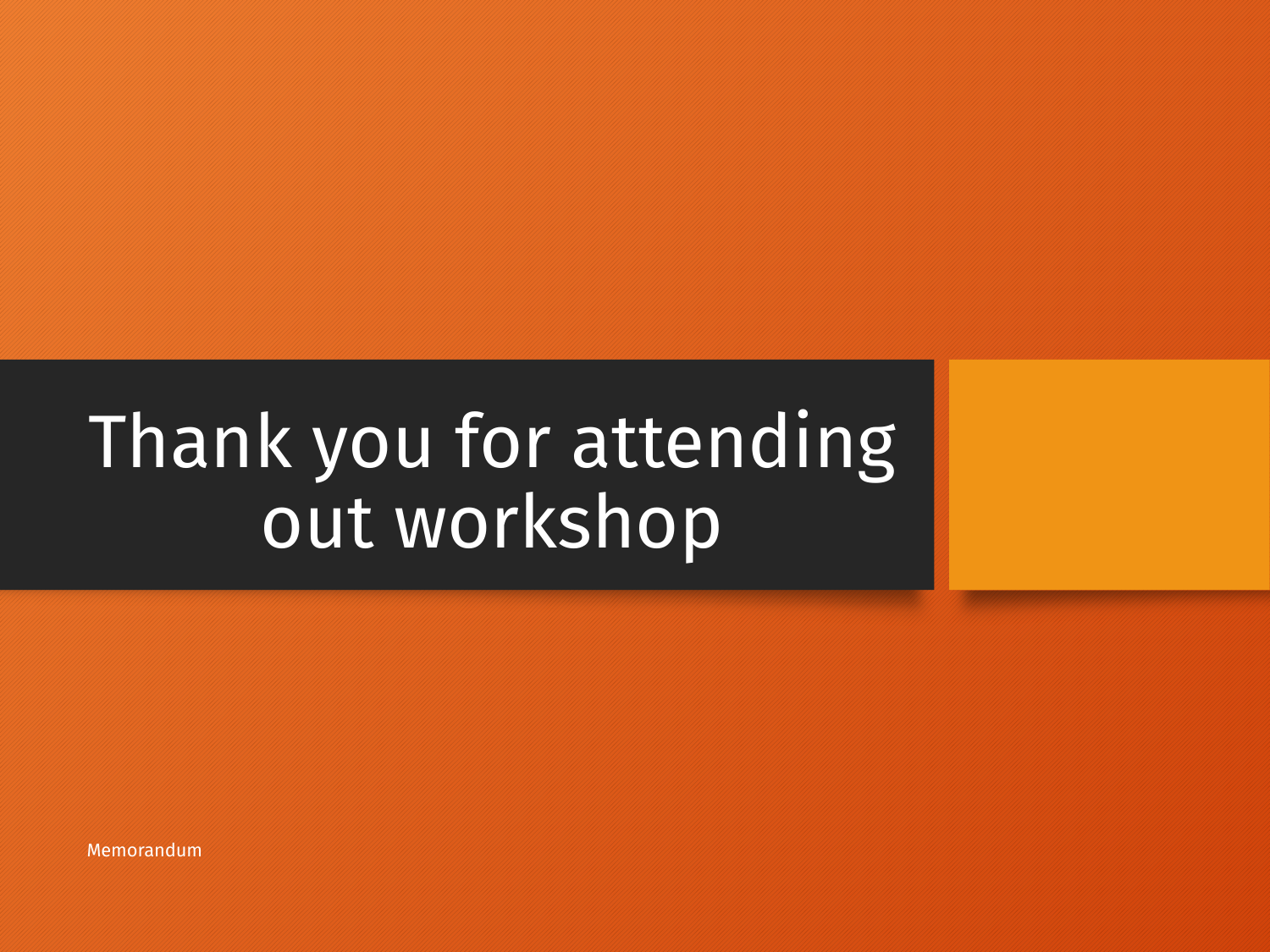

# Thank you for attending out workshop
Memorandum